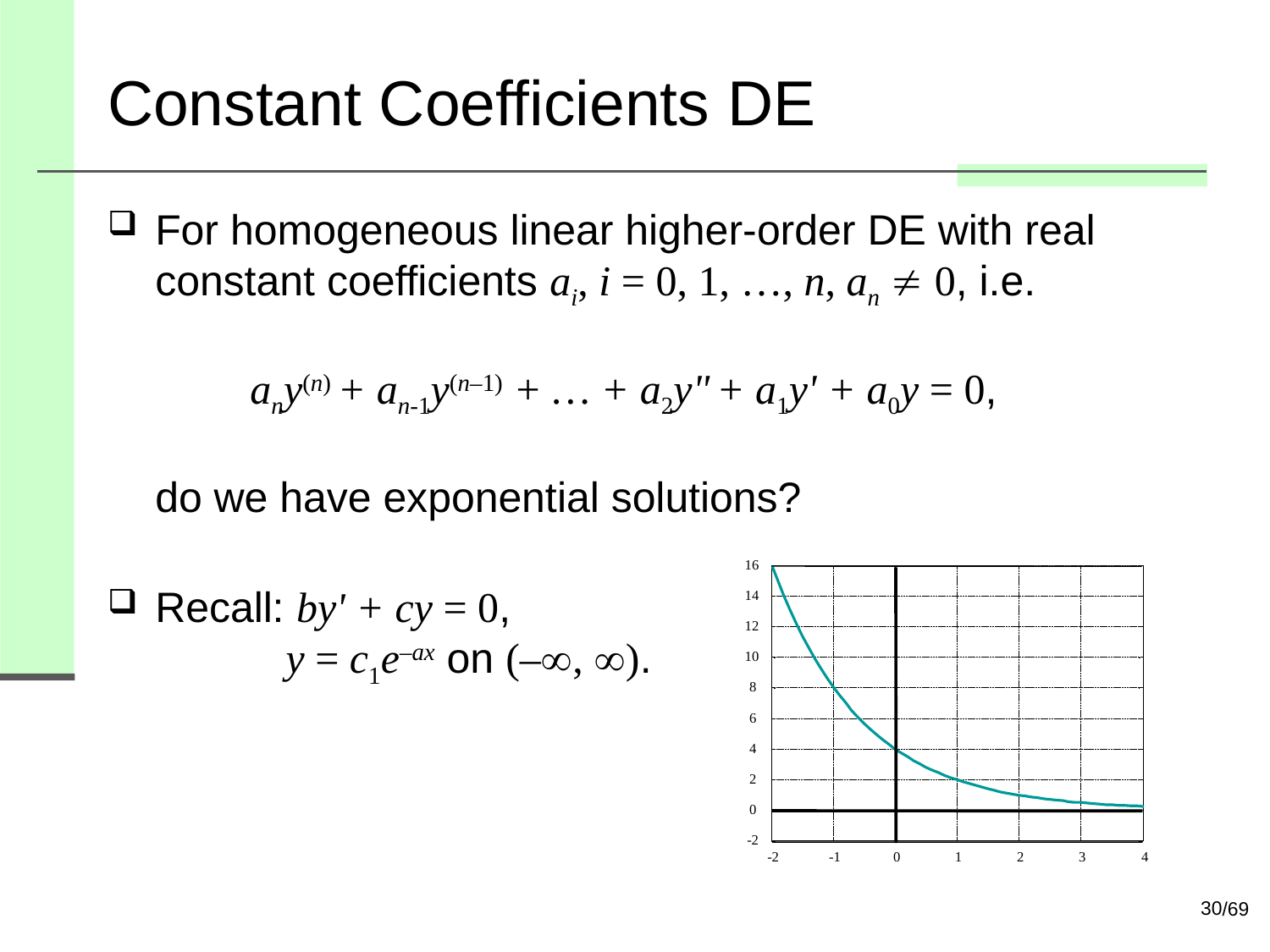

# Constant Coefficients DE
For homogeneous linear higher-order DE with real constant coefficients ai, i = 0, 1, …, n, an ≠ 0, i.e.
        any(n) + an-1y(n–1) + … + a2y" + a1y' + a0y = 0,
do we have exponential solutions?
Recall: by' + cy = 0,
           y = c1e–ax on (–∞, ∞).
16

14

12

10

8

6

4

2

0

-2

-2
-1
0
1
2
3
4
30